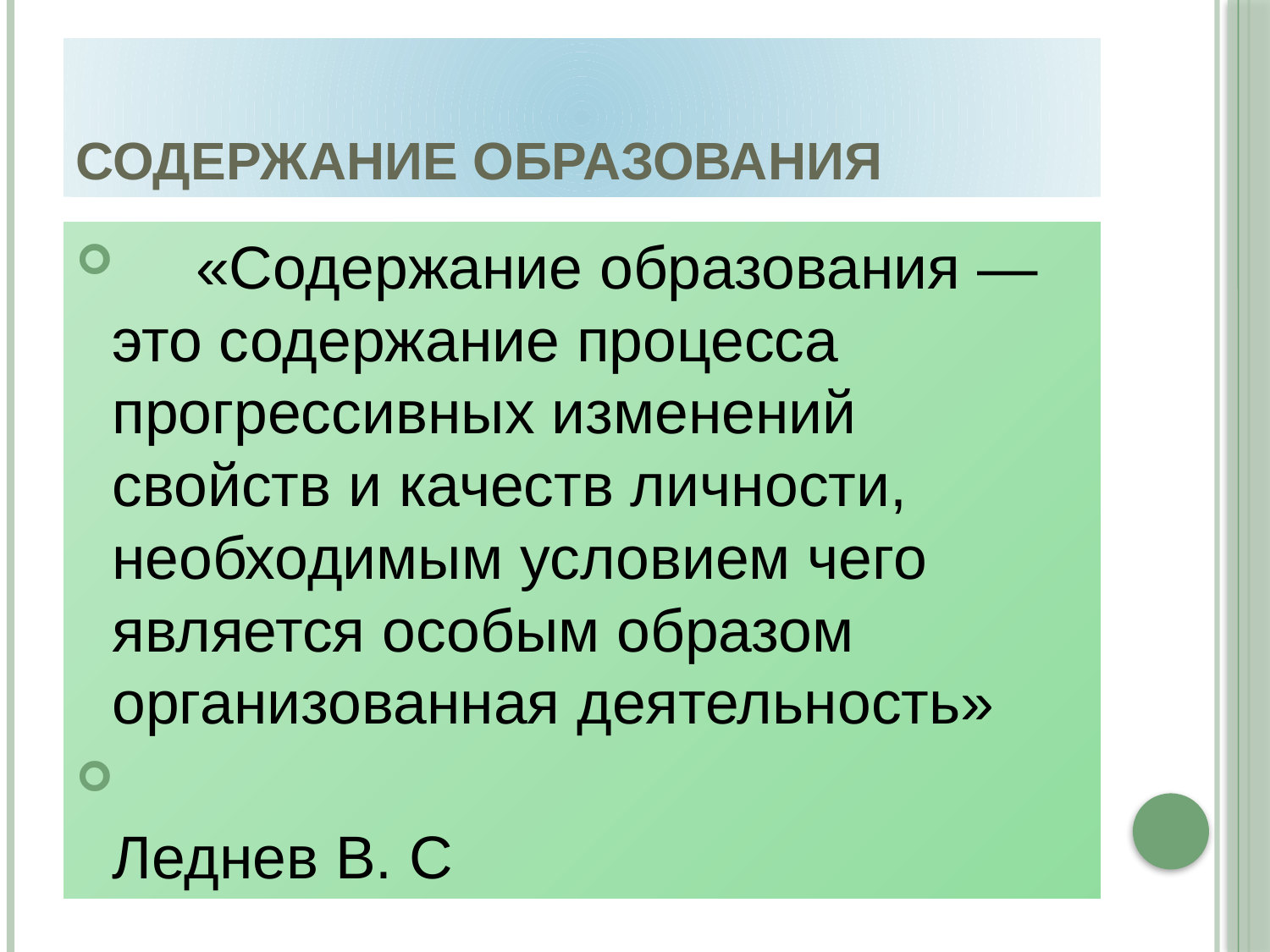

# Содержание образования
     «Содержание образования — это содержание процесса прогрессивных изменений свойств и качеств личности, необходимым условием чего является особым образом организованная деятельность»
                                                  Леднев В. С